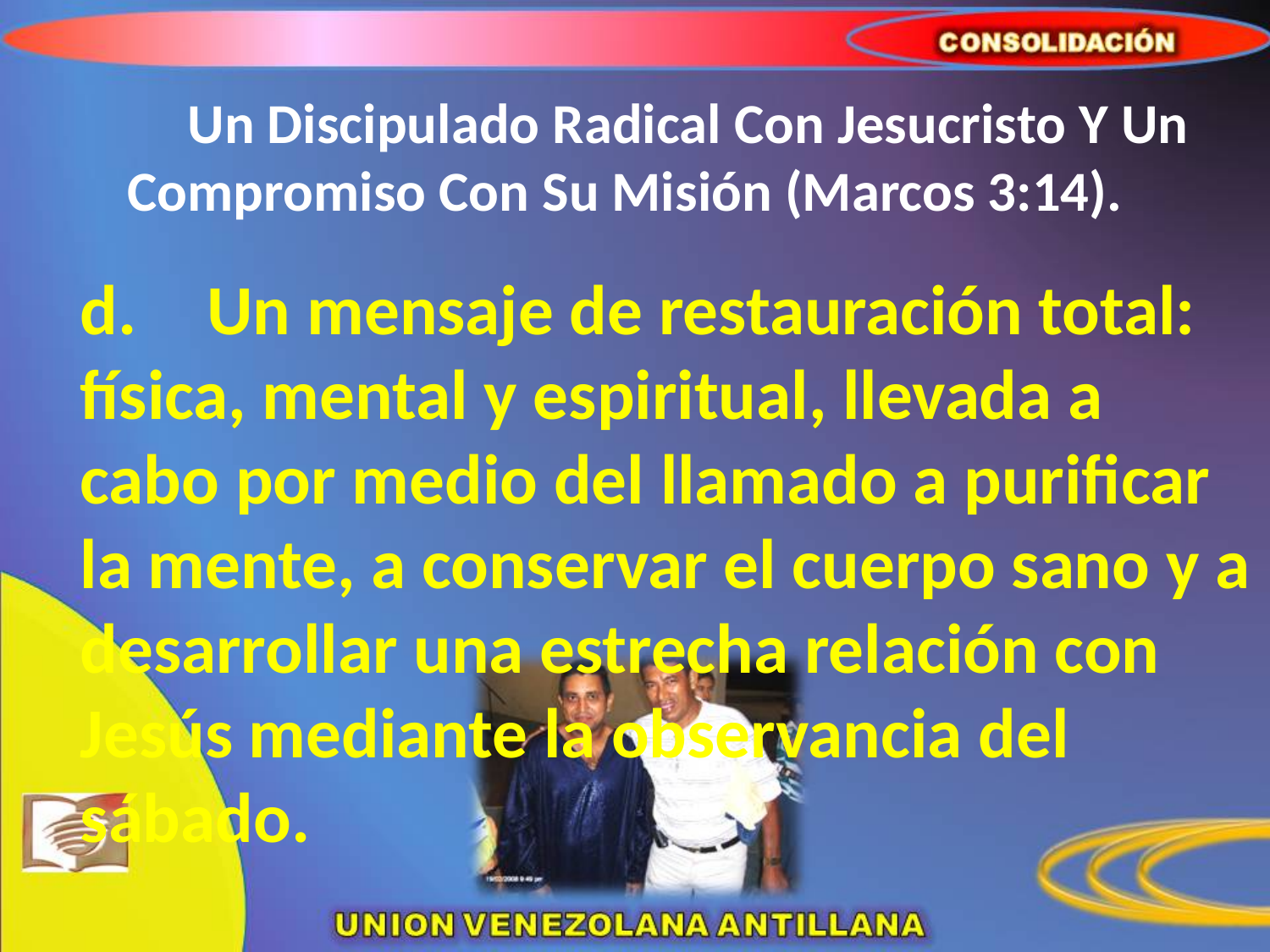

# Un Discipulado Radical Con Jesucristo Y Un Compromiso Con Su Misión (Marcos 3:14).
	d.	Un mensaje de restauración total: física, mental y espiritual, llevada a cabo por medio del llamado a purificar la mente, a conservar el cuerpo sano y a desarrollar una estrecha relación con Jesús mediante la observancia del sábado.